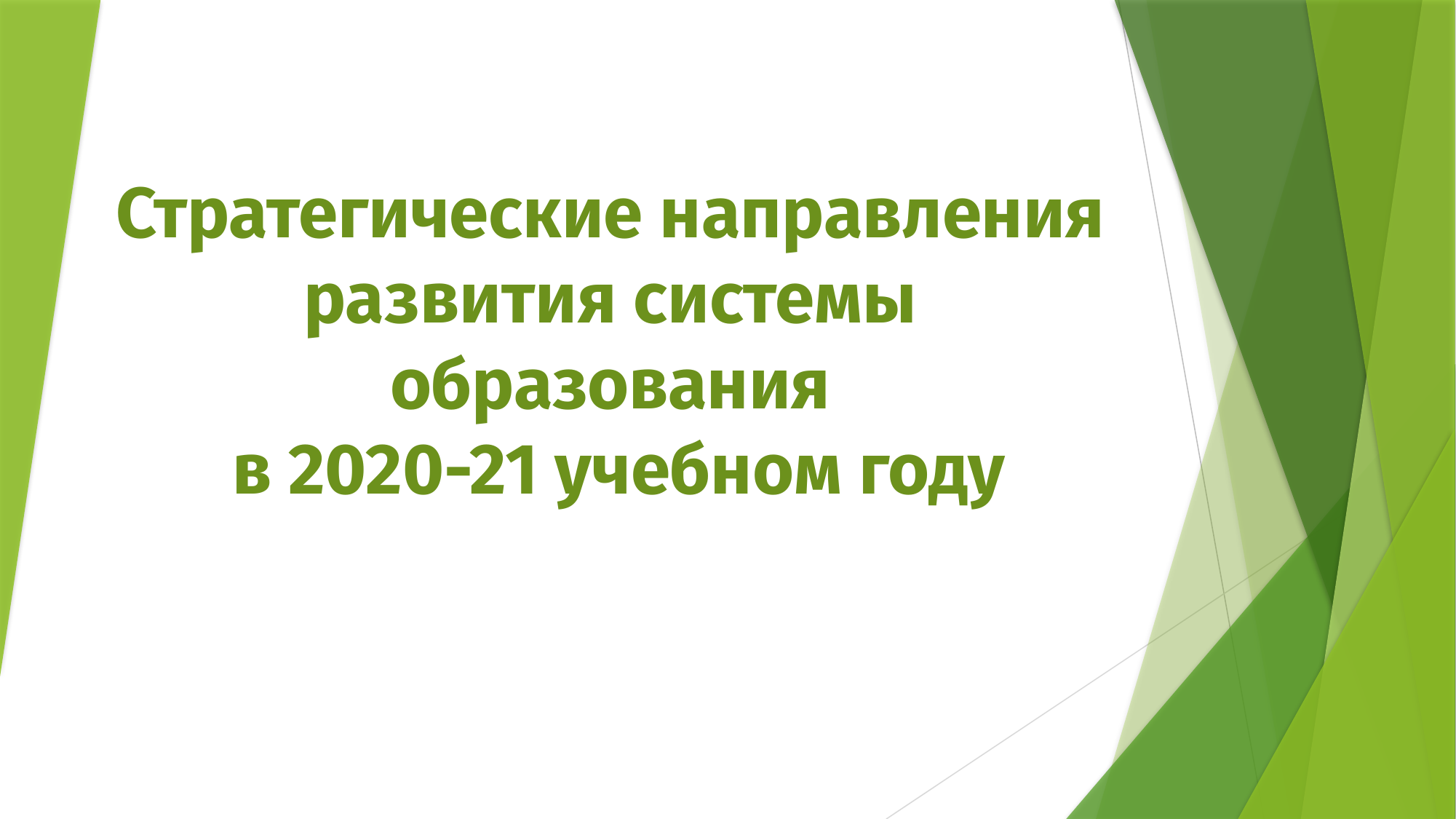

# Стратегические направления развития системы образования в 2020-21 учебном году